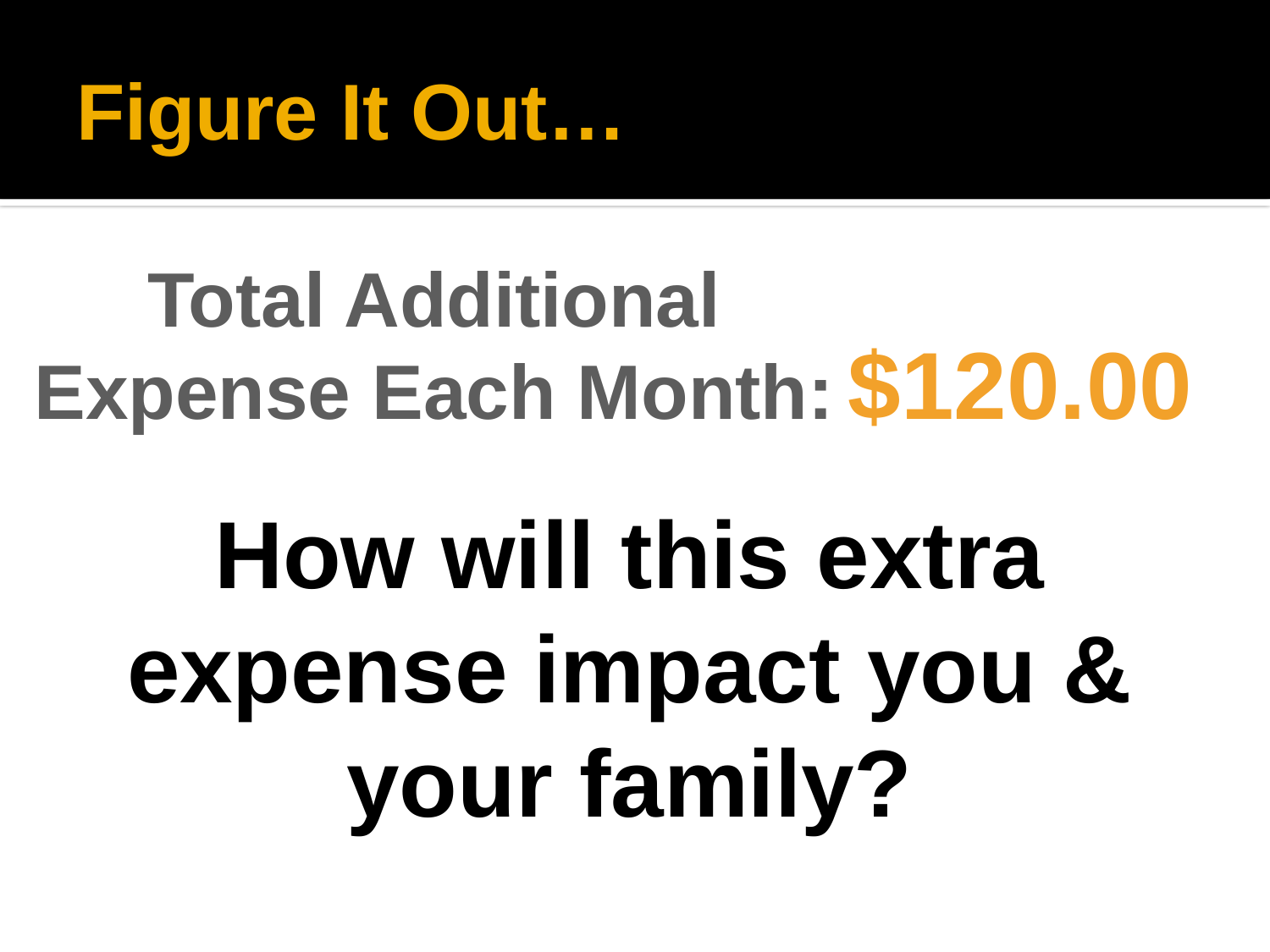

# Figure It Out…
Total Additional
Expense Each Month:
$120.00
How will this extra expense impact you & your family?